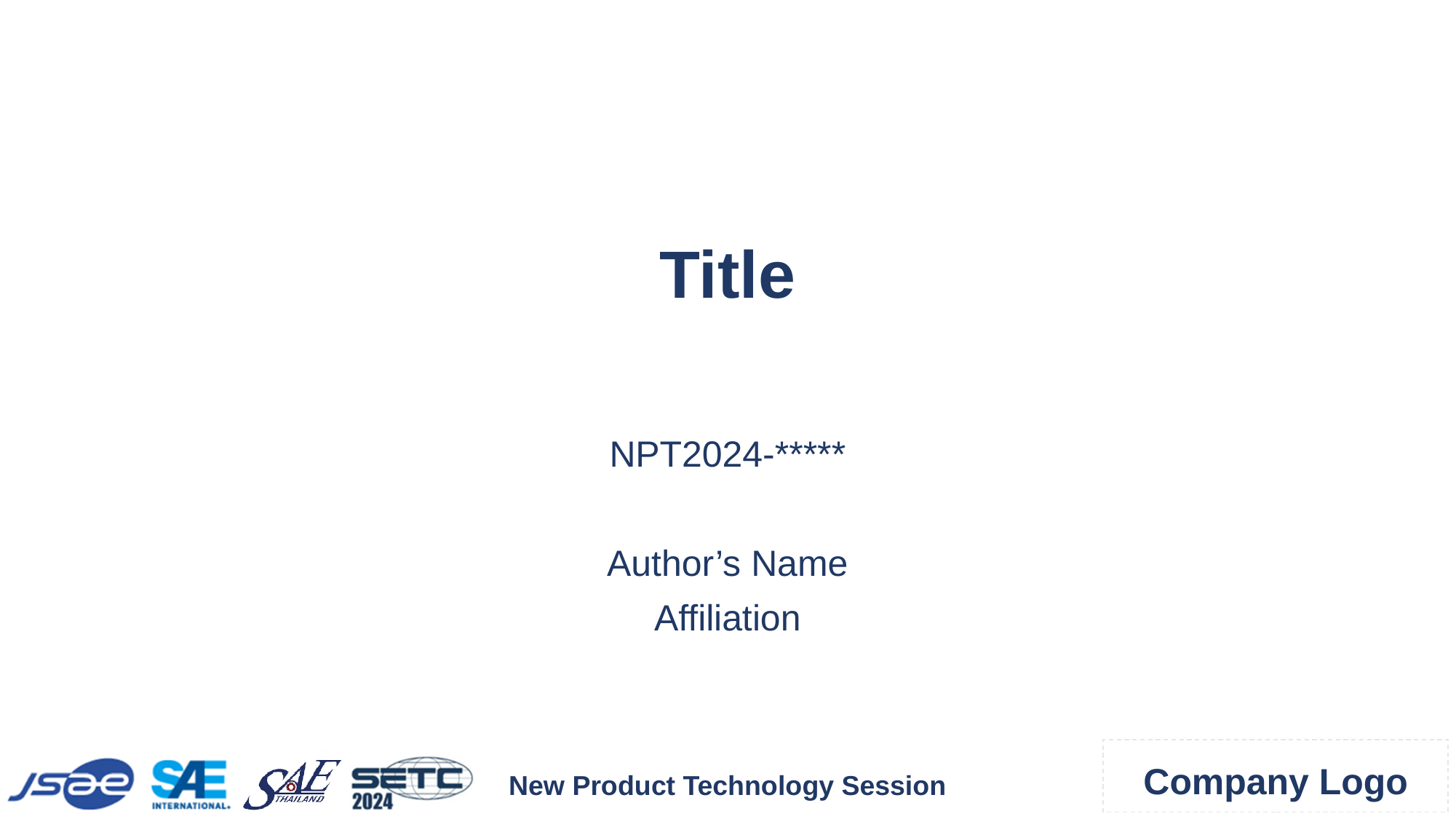

# Title
NPT2024-*****

Author’s Name
Affiliation
Company Logo